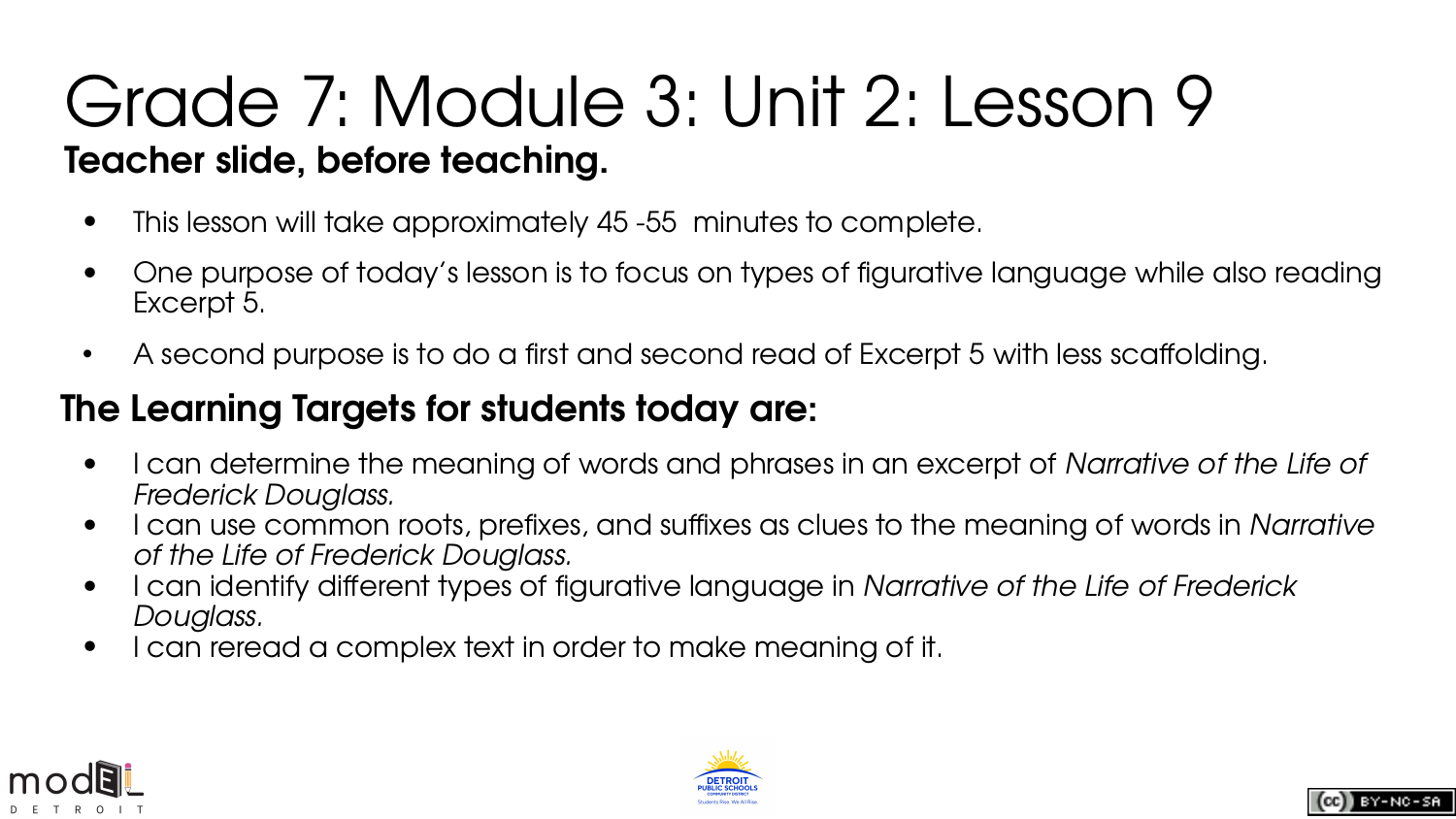

Grade 7: Module 3: Unit 2: Lesson 9
Teacher slide, before teaching.
This lesson will take approximately 45 -55  minutes to complete.
One purpose of today’s lesson is to focus on types of figurative language while also reading Excerpt 5.
A second purpose is to do a first and second read of Excerpt 5 with less scaffolding.
The Learning Targets for students today are:
I can determine the meaning of words and phrases in an excerpt of Narrative of the Life of Frederick Douglass.
I can use common roots, prefixes, and suffixes as clues to the meaning of words in Narrative of the Life of Frederick Douglass.
I can identify different types of figurative language in Narrative of the Life of Frederick Douglass.
I can reread a complex text in order to make meaning of it.